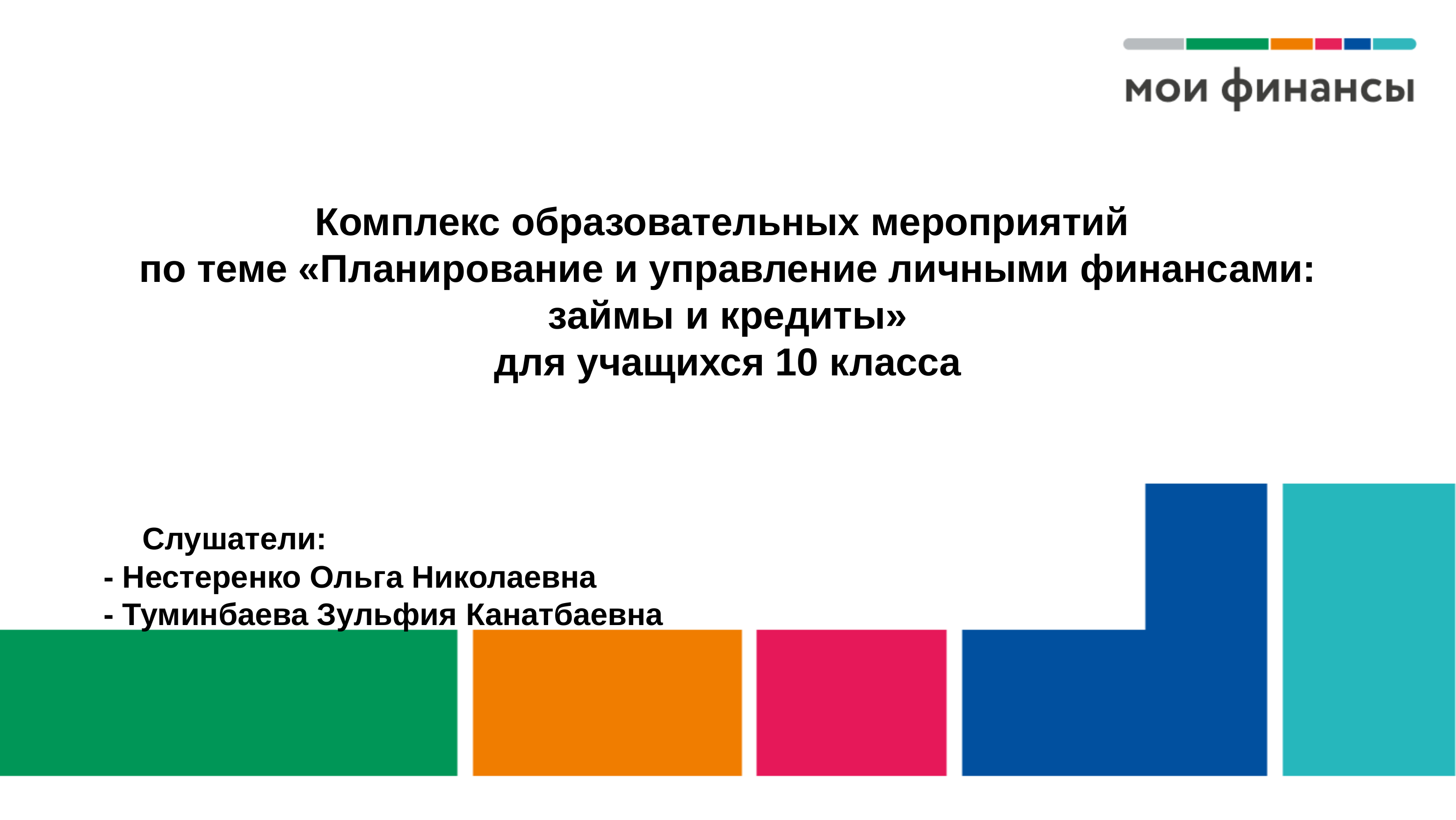

Комплекс образовательных мероприятий
по теме «Планирование и управление личными финансами: займы и кредиты»
для учащихся 10 класса

    Слушатели:
- Нестеренко Ольга Николаевна
- Туминбаева Зульфия Канатбаевна